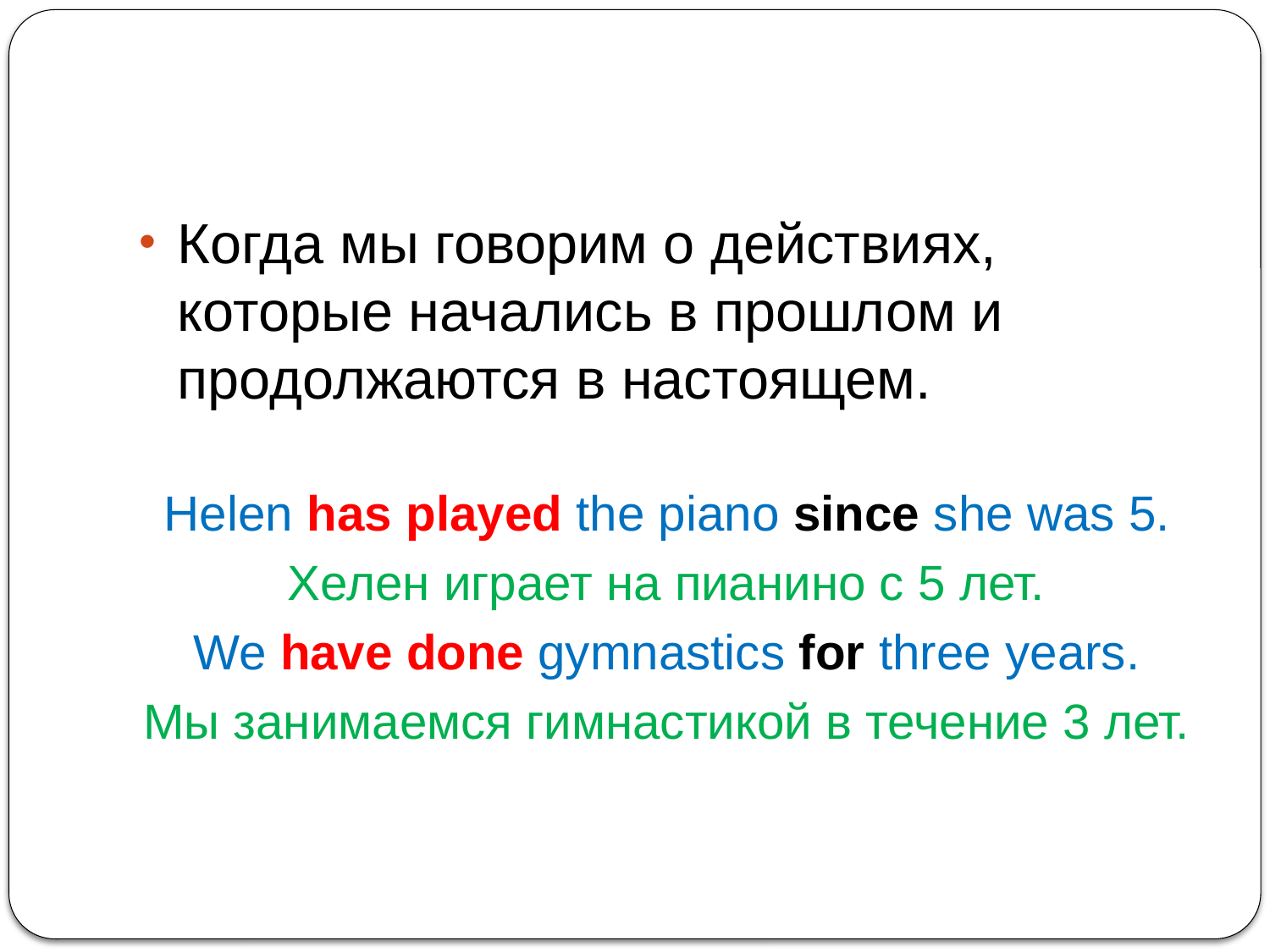

#
Когда мы говорим о действиях, которые начались в прошлом и продолжаются в настоящем.

 Helen has played the piano since she was 5.
Хелен играет на пианино с 5 лет.
We have done gymnastics for three years.
Мы занимаемся гимнастикой в течение 3 лет.